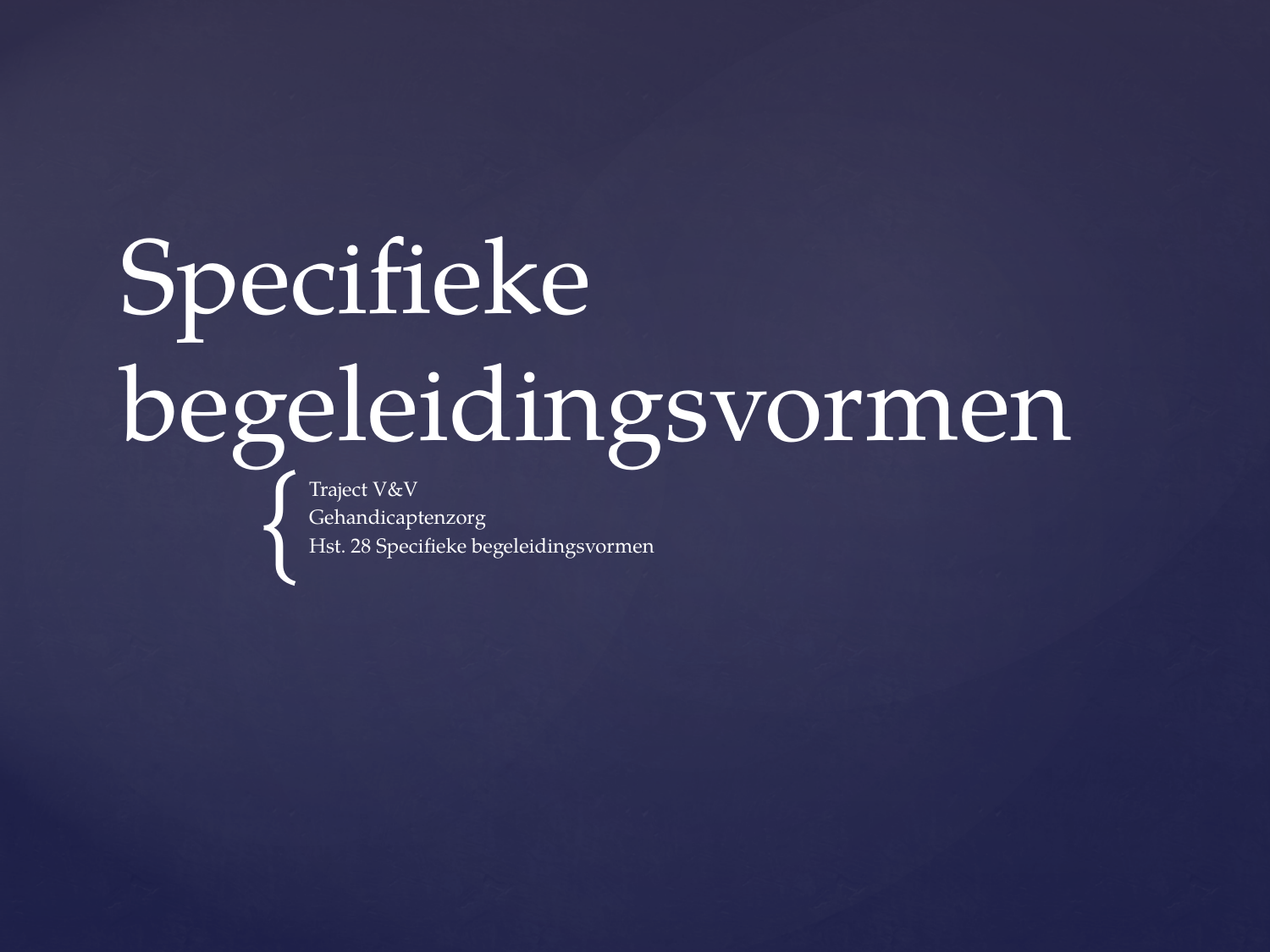

# Specifieke begeleidingsvormen
Traject V&V
Gehandicaptenzorg
Hst. 28 Specifieke begeleidingsvormen